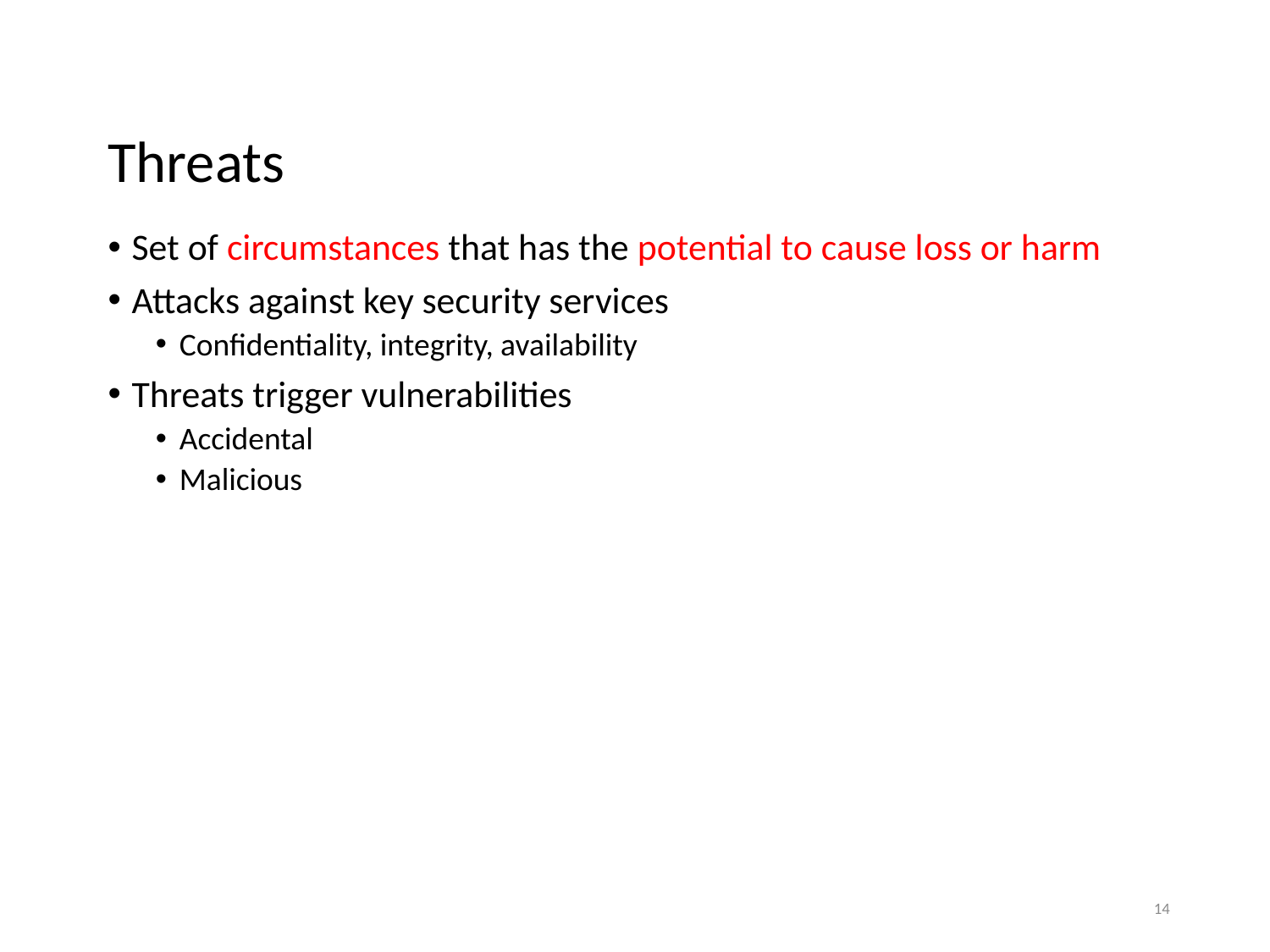

# Threats
Set of circumstances that has the potential to cause loss or harm
Attacks against key security services
Confidentiality, integrity, availability
Threats trigger vulnerabilities
Accidental
Malicious
14